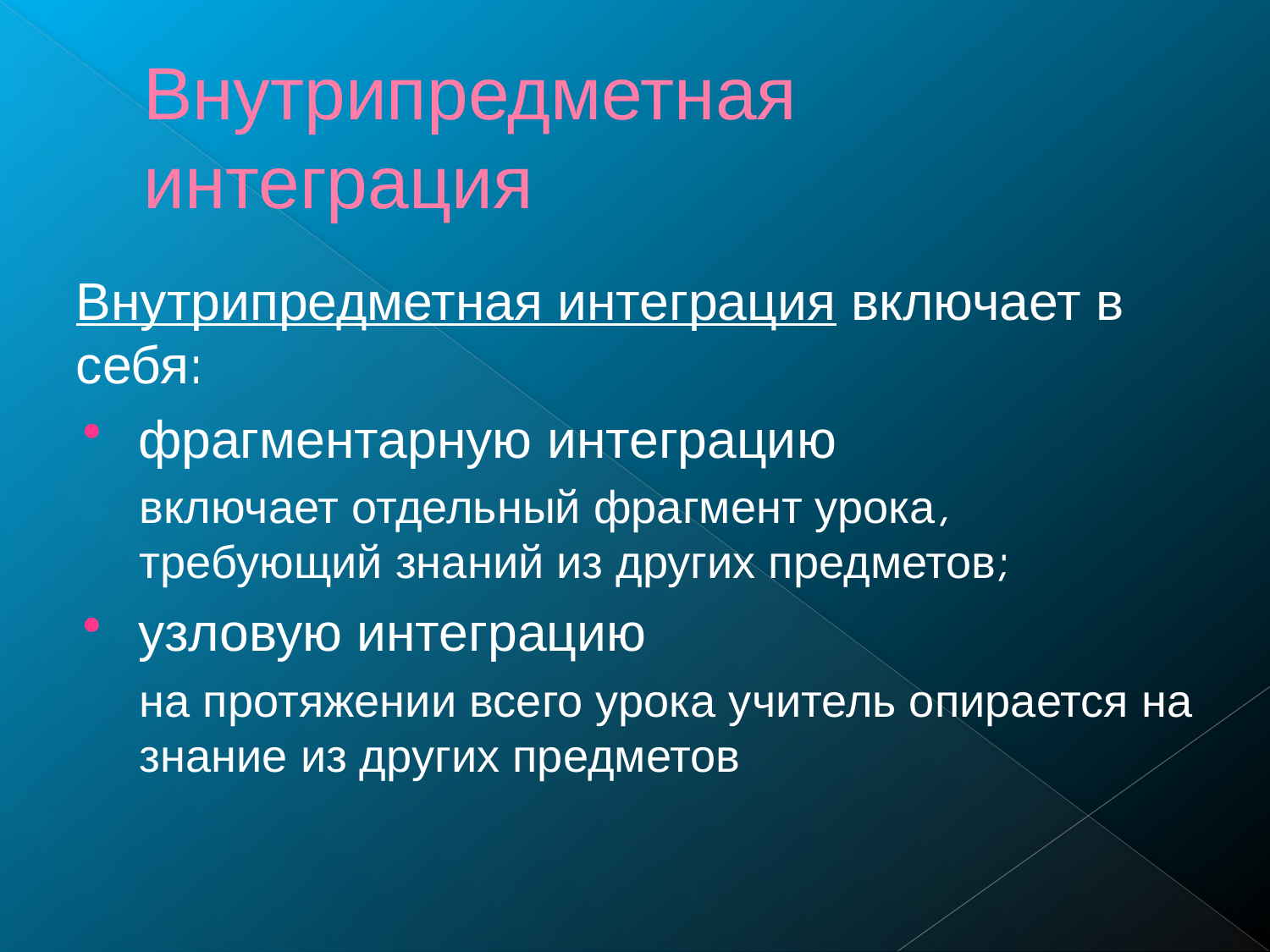

# Внутрипредметная интеграция
Внутрипредметная интеграция включает в себя:
фрагментарную интеграцию
включает отдельный фрагмент урока, требующий знаний из других предметов;
узловую интеграцию
на протяжении всего урока учитель опирается на знание из других предметов